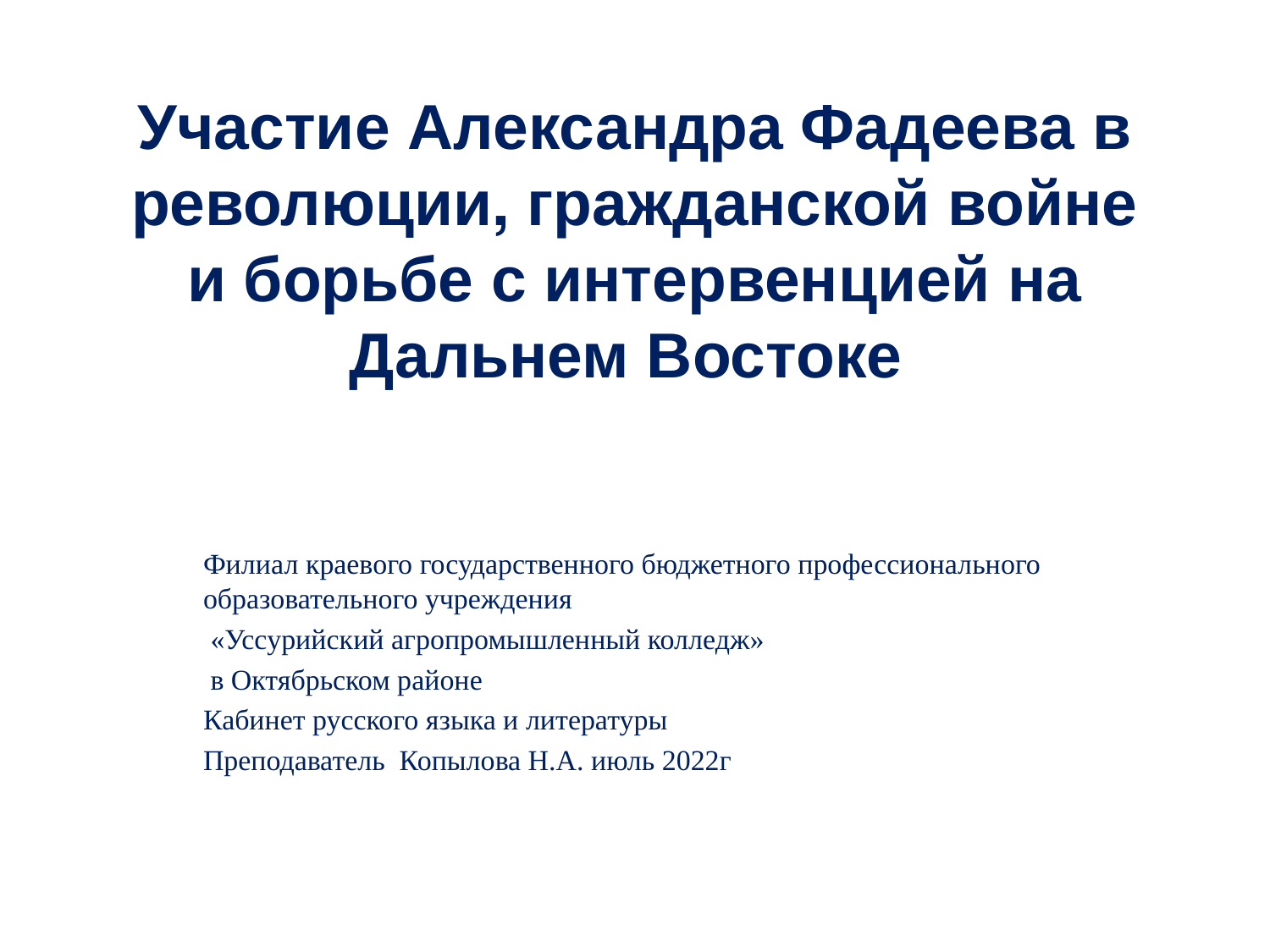

# Участие Александра Фадеева в революции, гражданской войне и борьбе с интервенцией на Дальнем Востоке
Филиал краевого государственного бюджетного профессионального образовательного учреждения
 «Уссурийский агропромышленный колледж»
 в Октябрьском районе
Кабинет русского языка и литературы
Преподаватель  Копылова Н.А. июль 2022г